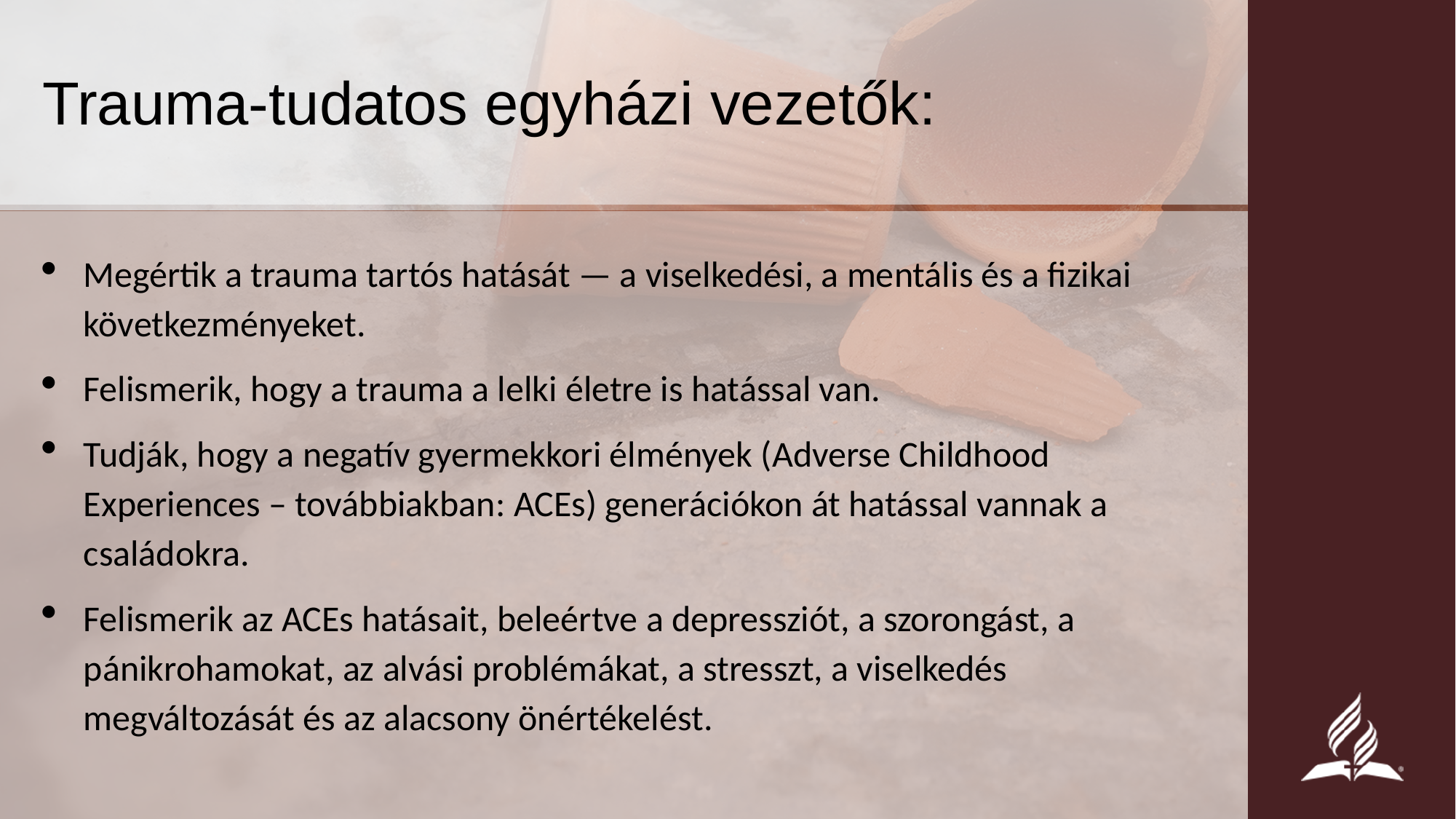

# Trauma-tudatos egyházi vezetők:
Megértik a trauma tartós hatását — a viselkedési, a mentális és a fizikai következményeket.
Felismerik, hogy a trauma a lelki életre is hatással van.
Tudják, hogy a negatív gyermekkori élmények (Adverse Childhood Experiences – továbbiakban: ACEs) generációkon át hatással vannak a családokra.
Felismerik az ACEs hatásait, beleértve a depressziót, a szorongást, a pánikrohamokat, az alvási problémákat, a stresszt, a viselkedés megváltozását és az alacsony önértékelést.